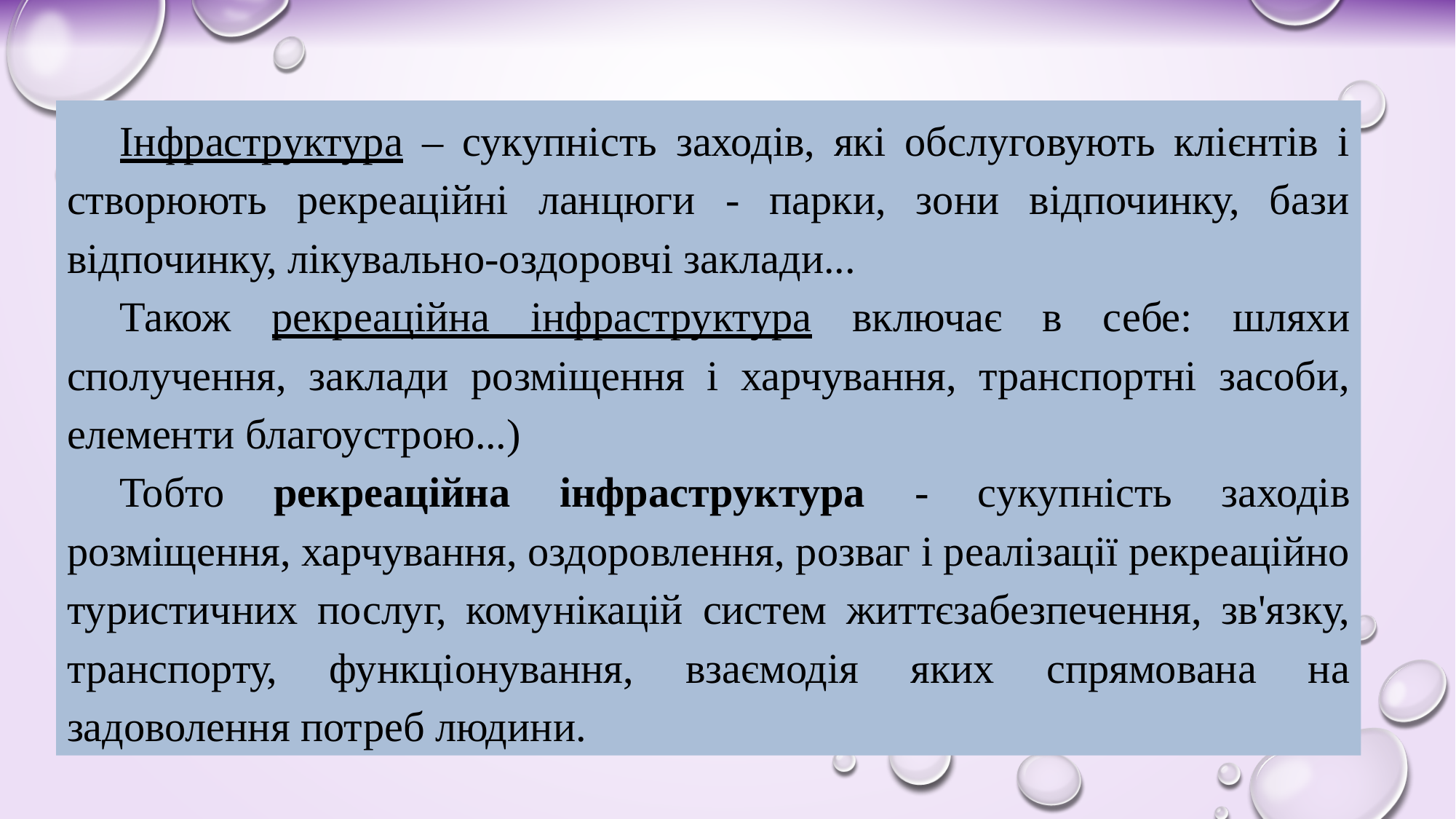

Інфраструктура – сукупність заходів, які обслуговують клієнтів і створюють рекреаційні ланцюги - парки, зони відпочинку, бази відпочинку, лікувально-оздоровчі заклади...
Також рекреаційна інфраструктура включає в себе: шляхи сполучення, заклади розміщення і харчування, транспортні засоби, елементи благоустрою...)
Тобто рекреаційна інфраструктура - сукупність заходів розміщення, харчування, оздоровлення, розваг і реалізації рекреаційно туристичних послуг, комунікацій систем життєзабезпечення, зв'язку, транспорту, функціонування, взаємодія яких спрямована на задоволення потреб людини.